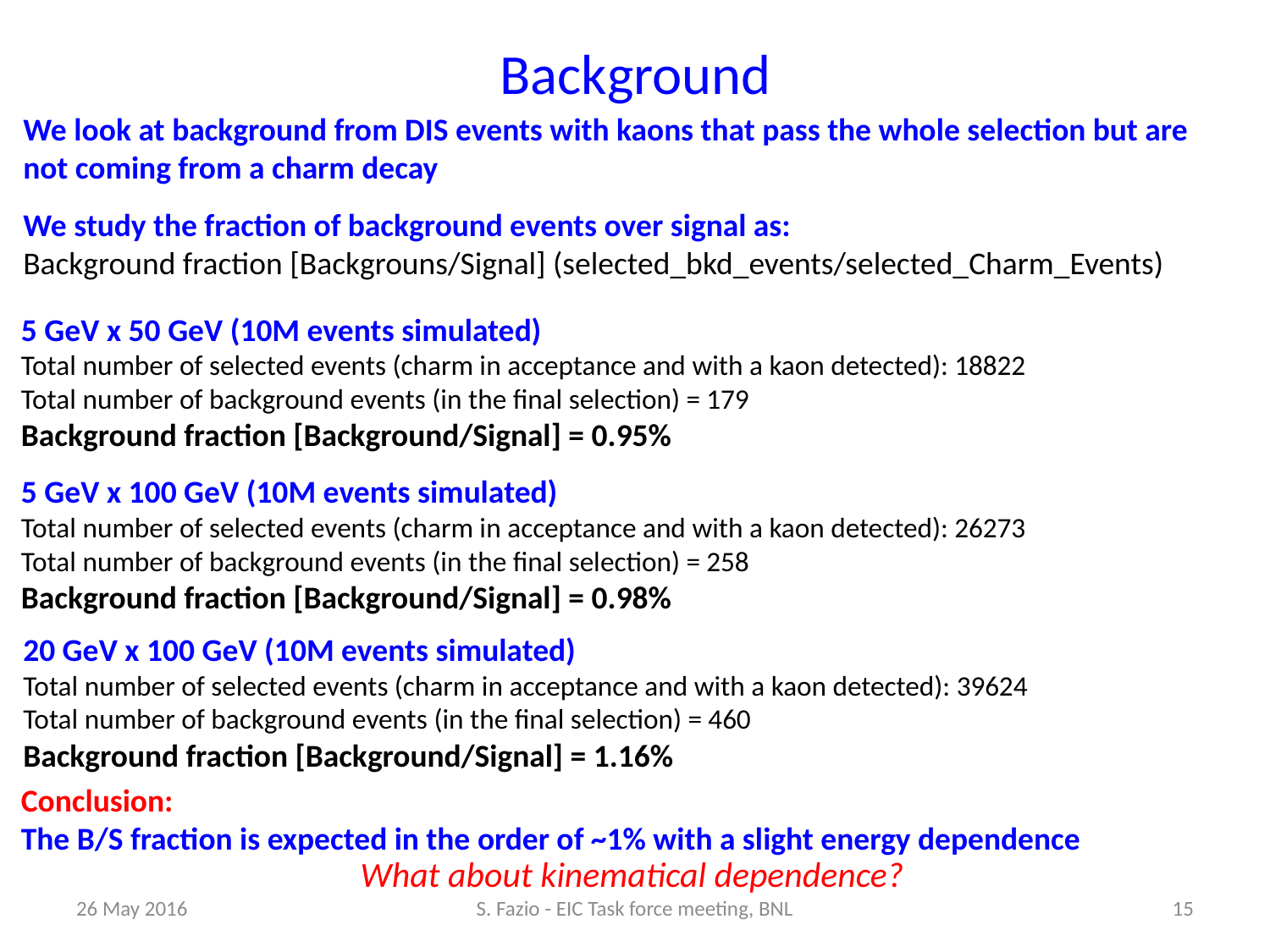

Background
We look at background from DIS events with kaons that pass the whole selection but are not coming from a charm decay
We study the fraction of background events over signal as:
Background fraction [Backgrouns/Signal] (selected_bkd_events/selected_Charm_Events)
5 GeV x 50 GeV (10M events simulated)
Total number of selected events (charm in acceptance and with a kaon detected): 18822
Total number of background events (in the final selection) = 179
Background fraction [Background/Signal] = 0.95%
5 GeV x 100 GeV (10M events simulated)
Total number of selected events (charm in acceptance and with a kaon detected): 26273
Total number of background events (in the final selection) = 258
Background fraction [Background/Signal] = 0.98%
20 GeV x 100 GeV (10M events simulated)
Total number of selected events (charm in acceptance and with a kaon detected): 39624
Total number of background events (in the final selection) = 460
Background fraction [Background/Signal] = 1.16%
Conclusion:
The B/S fraction is expected in the order of ~1% with a slight energy dependence
What about kinematical dependence?
26 May 2016
S. Fazio - EIC Task force meeting, BNL
15